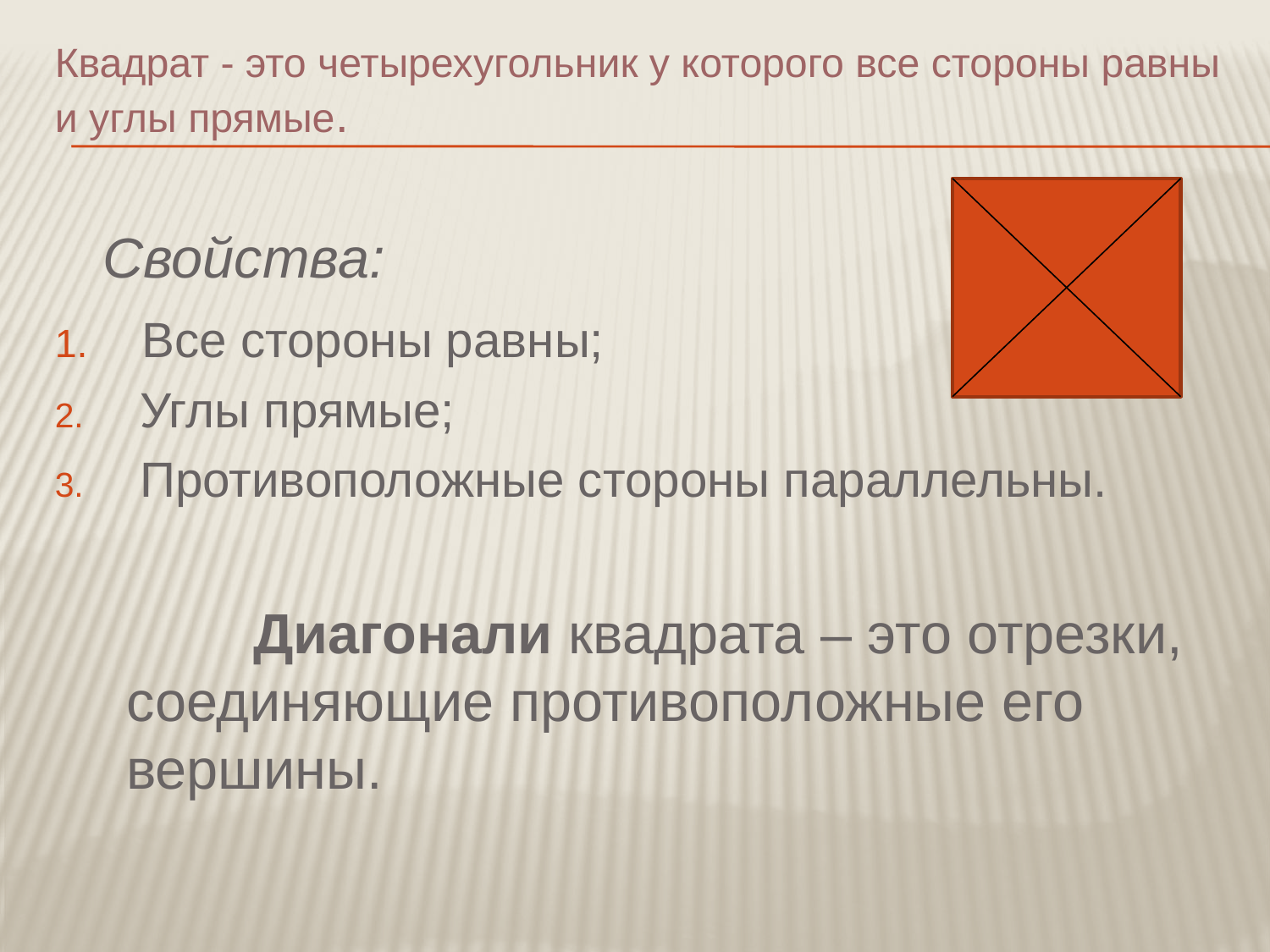

# Квадрат - это четырехугольник у которого все стороны равны и углы прямые.

	Свойства:
 Все стороны равны;
 Углы прямые;
 Противоположные стороны параллельны.

 		Диагонали квадрата – это отрезки, соединяющие противоположные его вершины.